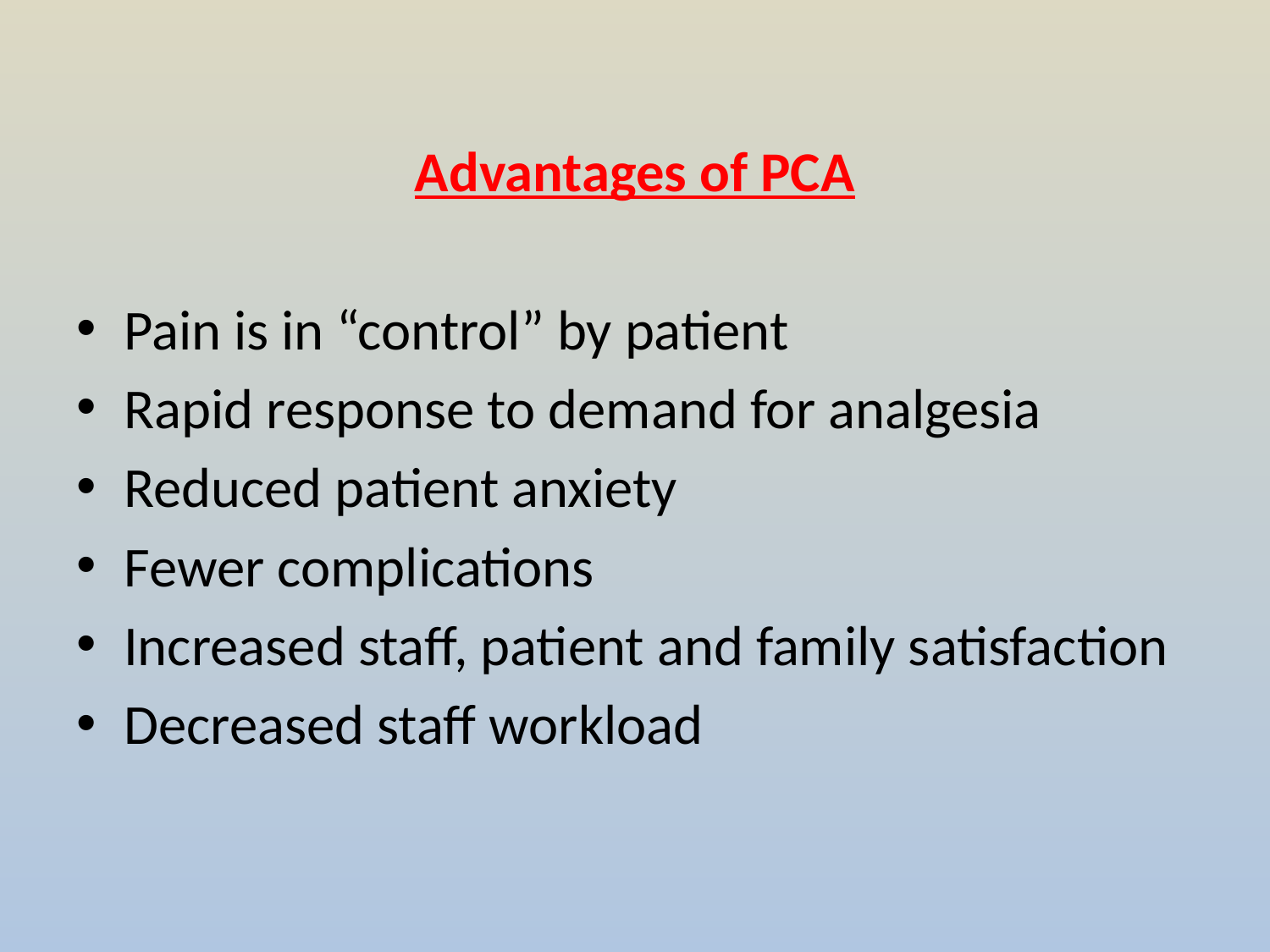

Advantages of PCA

Pain is in “control” by patient
Rapid response to demand for analgesia
Reduced patient anxiety
Fewer complications
Increased staff, patient and family satisfaction
Decreased staff workload